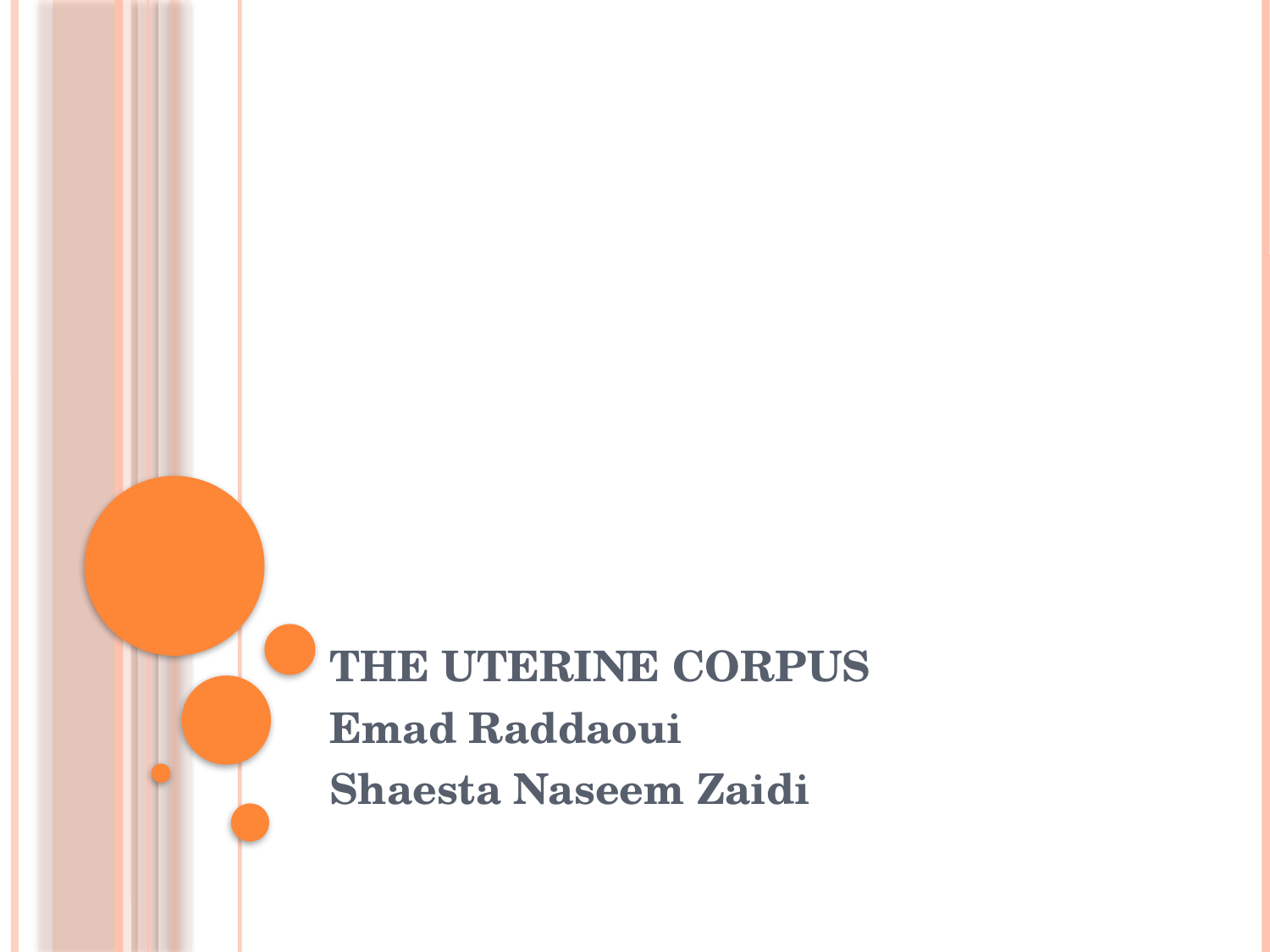

# The Uterine Corpus
Emad Raddaoui
Shaesta Naseem Zaidi